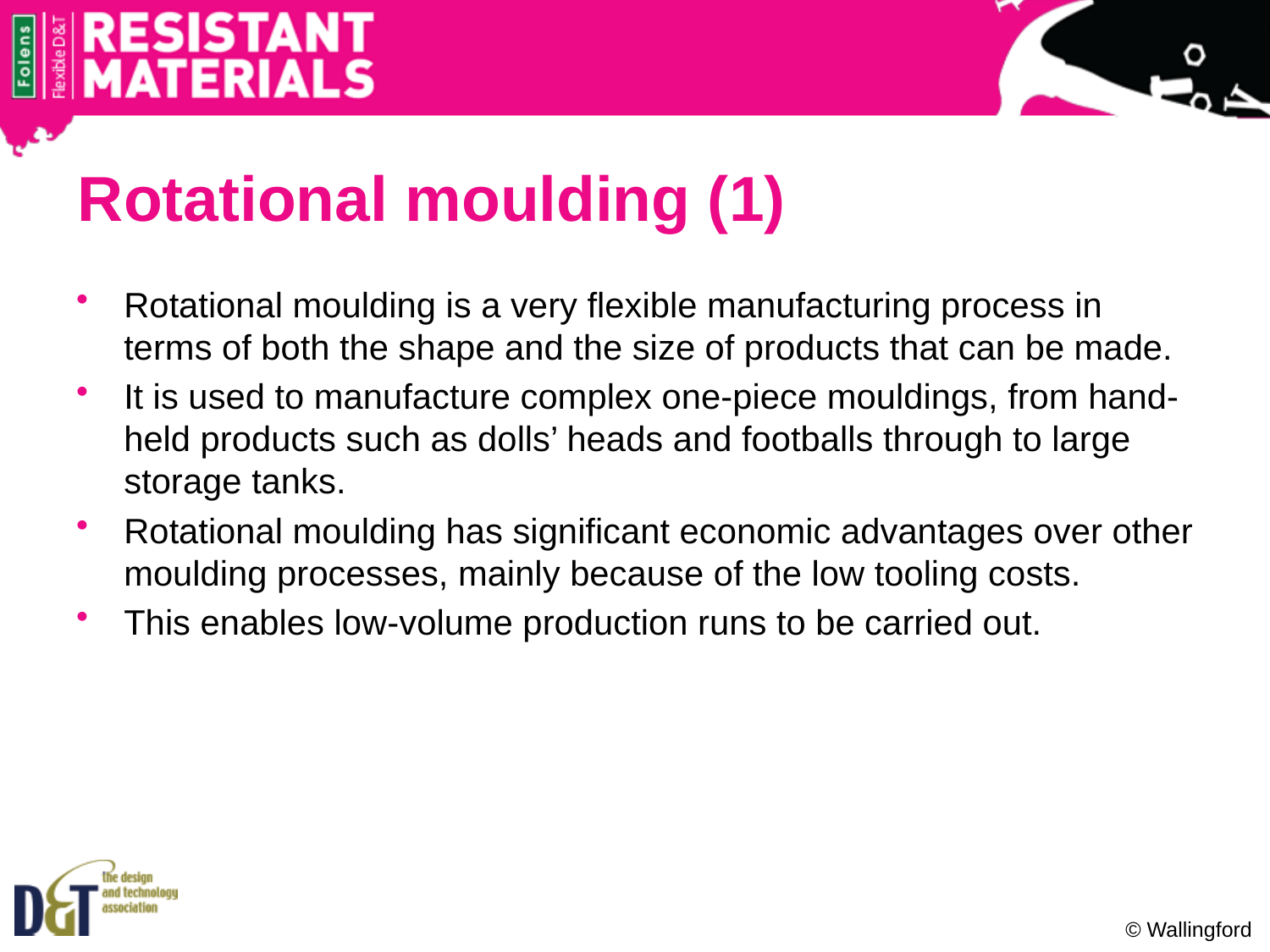

# Rotational moulding (1)
Rotational moulding is a very flexible manufacturing process in terms of both the shape and the size of products that can be made.
It is used to manufacture complex one-piece mouldings, from hand-held products such as dolls’ heads and footballs through to large storage tanks.
Rotational moulding has significant economic advantages over other moulding processes, mainly because of the low tooling costs.
This enables low-volume production runs to be carried out.

© Wallingford